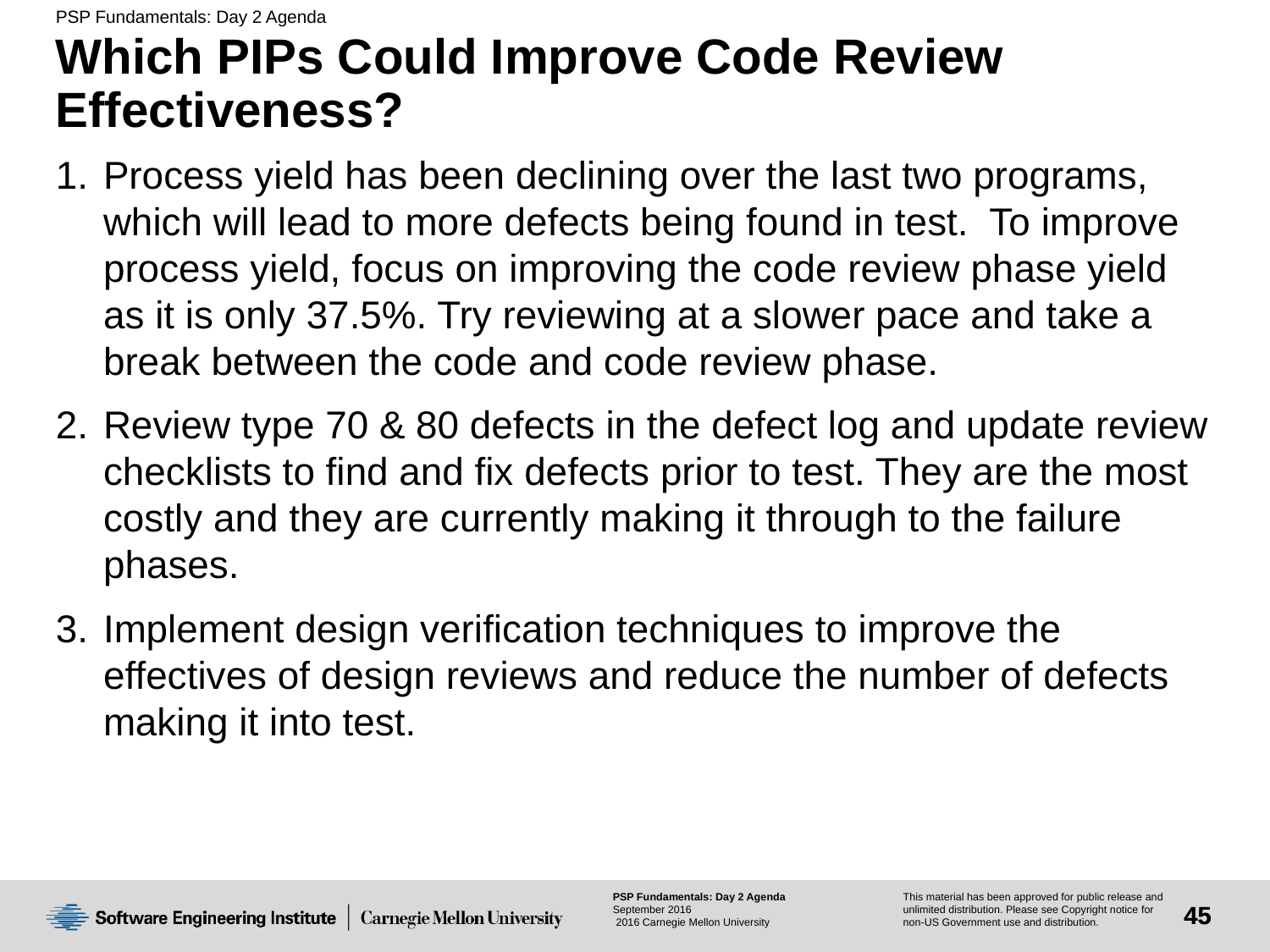

# Which PIPs Could Improve Code Review Effectiveness?
Process yield has been declining over the last two programs, which will lead to more defects being found in test.  To improve process yield, focus on improving the code review phase yield as it is only 37.5%. Try reviewing at a slower pace and take a break between the code and code review phase.
Review type 70 & 80 defects in the defect log and update review checklists to find and fix defects prior to test. They are the most costly and they are currently making it through to the failure phases.
Implement design verification techniques to improve the effectives of design reviews and reduce the number of defects making it into test.